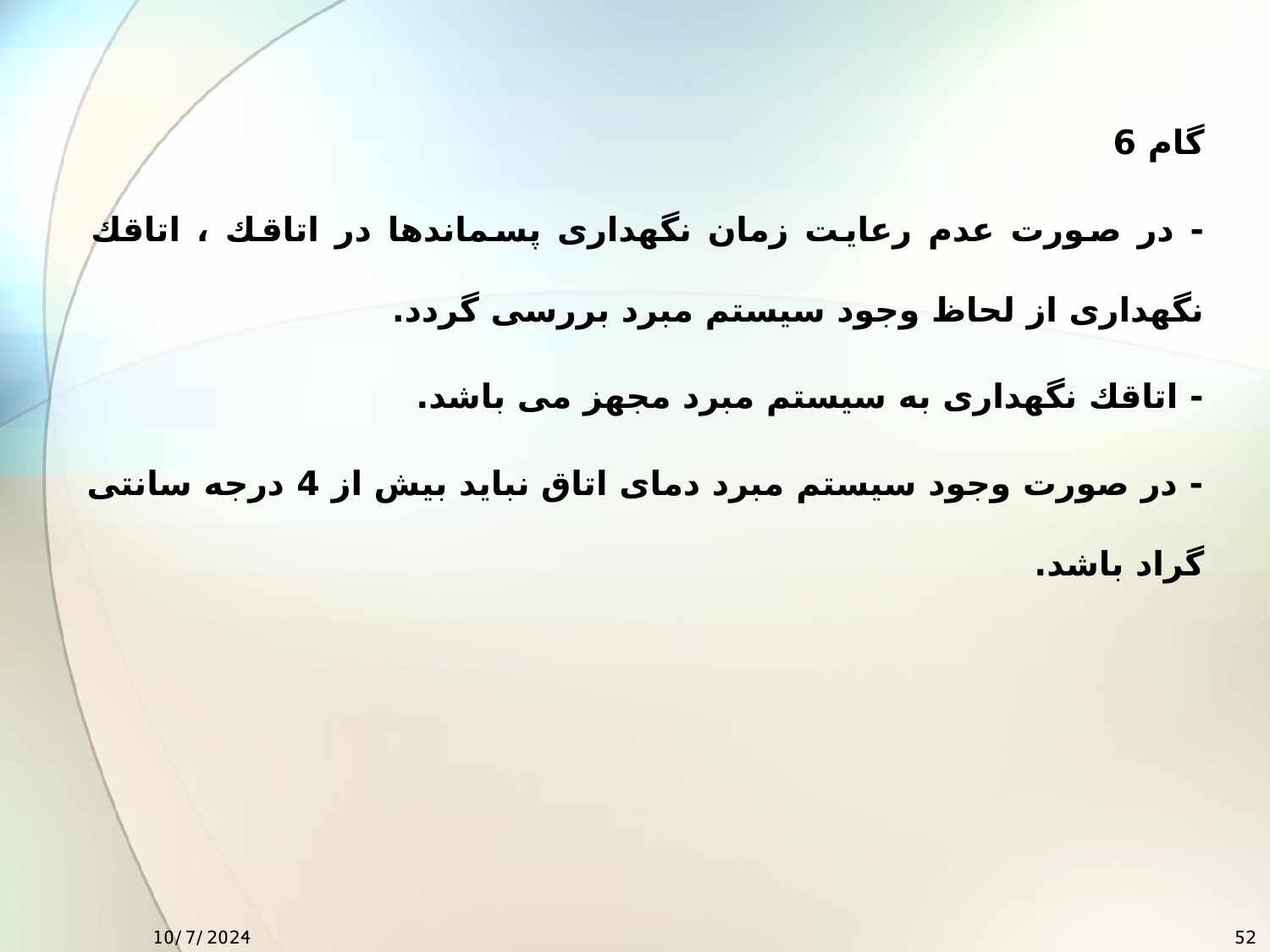

گام 6
- در صورت عدم رعایت زمان نگهداری پسماندها در اتاقك ، اتاقك نگهداری از لحاظ وجود سیستم مبرد بررسی گردد.
- اتاقك نگهداری به سیستم مبرد مجهز می باشد.
- در صورت وجود سیستم مبرد دمای اتاق نباید بیش از 4 درجه سانتی گراد باشد.

10/7/2024
52